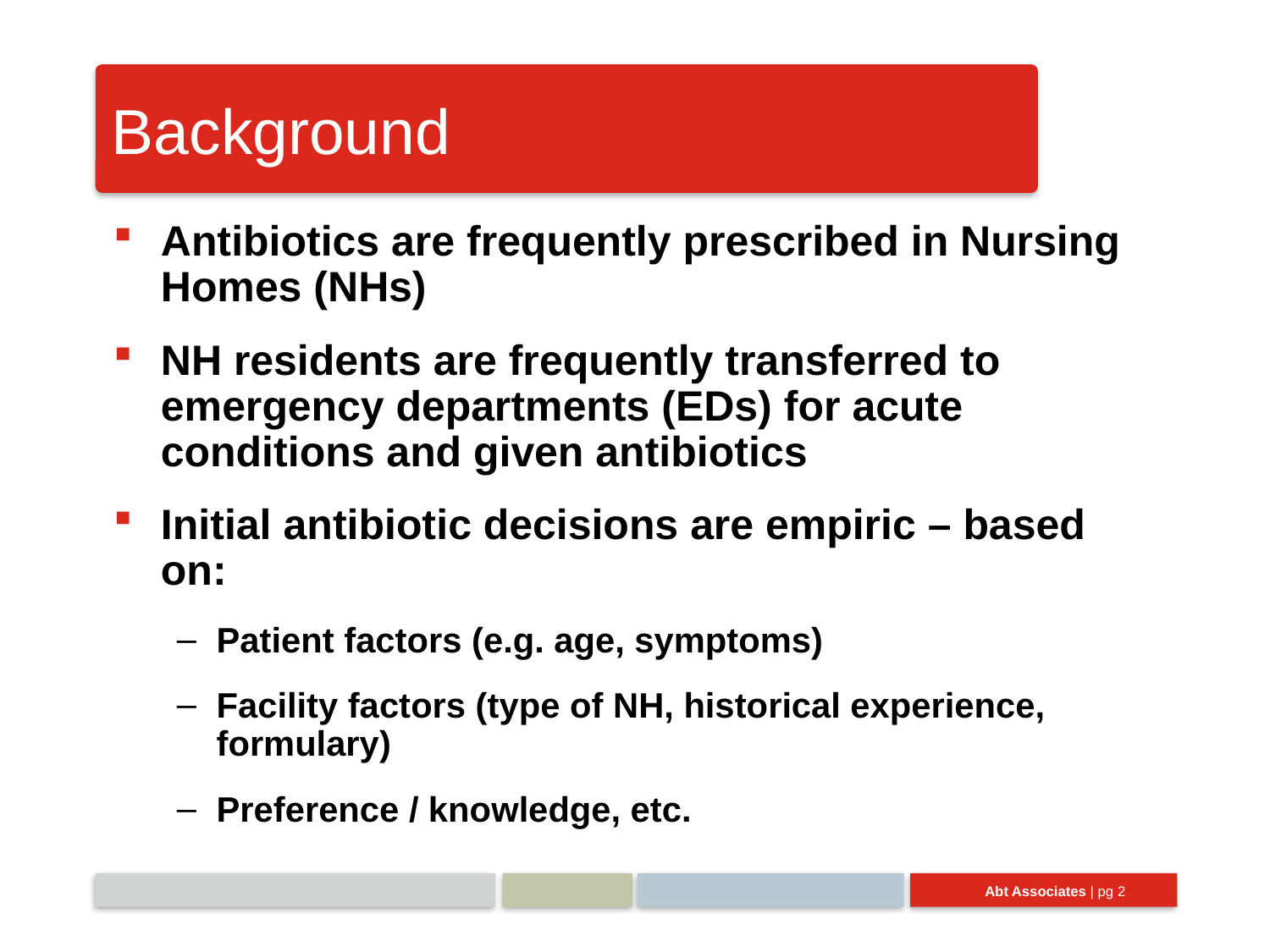

# Background
Antibiotics are frequently prescribed in Nursing Homes (NHs)
NH residents are frequently transferred to emergency departments (EDs) for acute conditions and given antibiotics
Initial antibiotic decisions are empiric – based on:
Patient factors (e.g. age, symptoms)
Facility factors (type of NH, historical experience, formulary)
Preference / knowledge, etc.